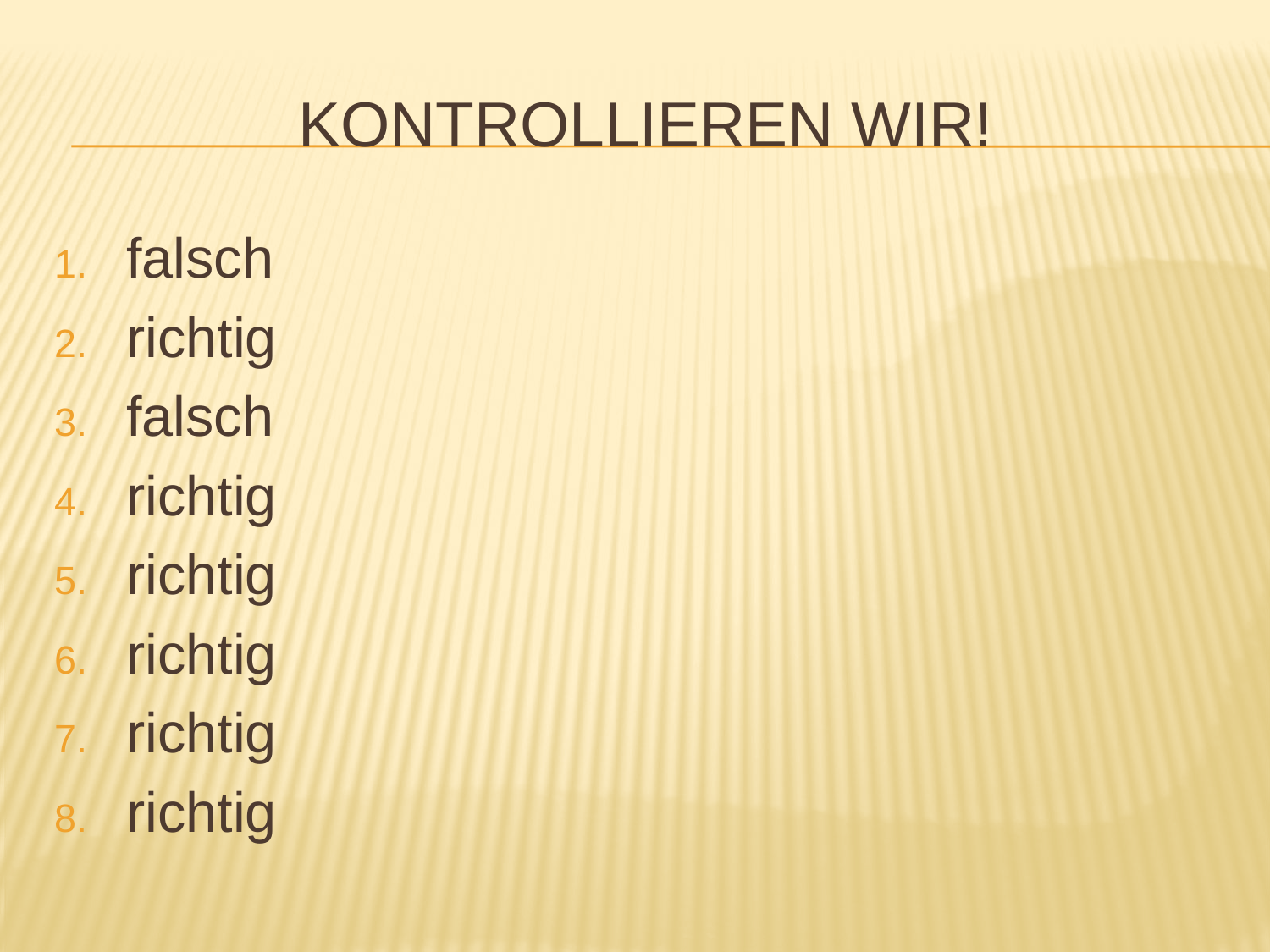

# Kontrollieren wir!
falsch
richtig
falsch
richtig
richtig
richtig
richtig
richtig